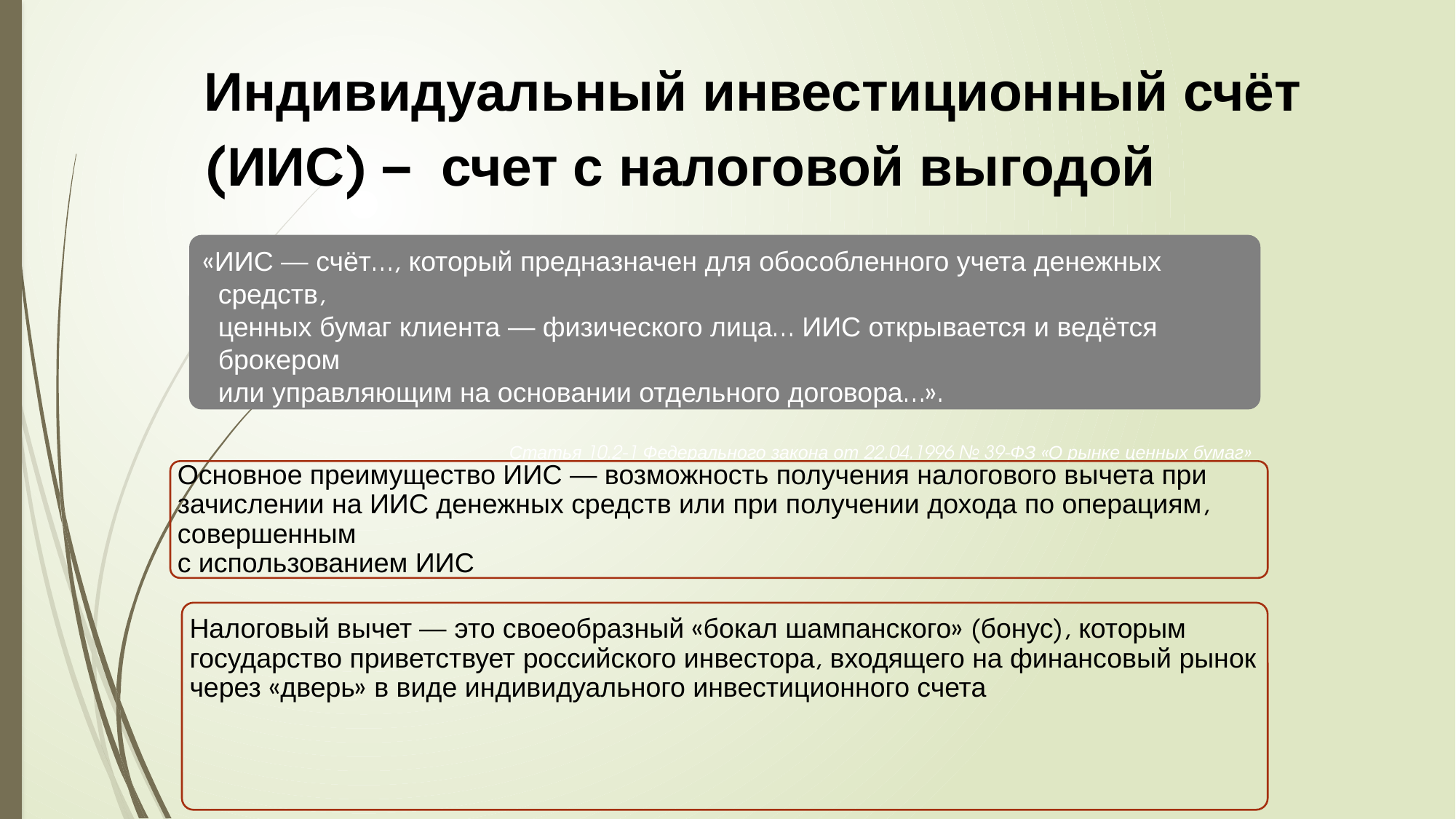

Индивидуальный инвестиционный счёт (ИИС) –  счет с налоговой выгодой

 «ИИС — счёт…, который предназначен для обособленного учета денежных средств,
ценных бумаг клиента — физического лица… ИИС открывается и ведётся брокером
или управляющим на основании отдельного договора…».

Статья 10.2-1 Федерального закона от 22.04.1996 № 39-ФЗ «О рынке ценных бумаг»
Основное преимущество ИИС — возможность получения налогового вычета при зачислении на ИИС денежных средств или при получении дохода по операциям, совершенным
с использованием ИИС
Налоговый вычет — это своеобразный «бокал шампанского» (бонус), которым государство приветствует российского инвестора, входящего на финансовый рынок
через «дверь» в виде индивидуального инвестиционного счета